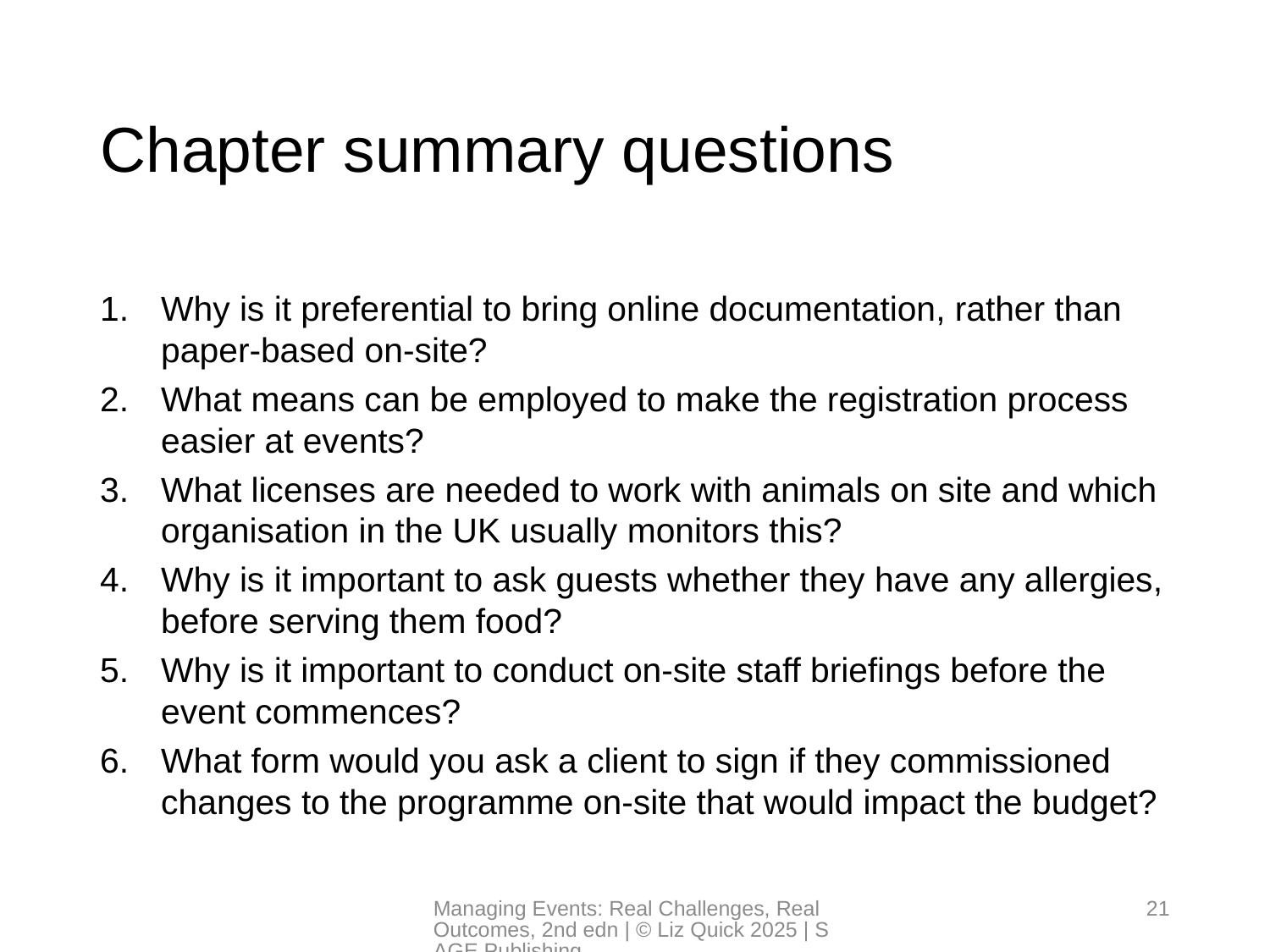

# Chapter summary questions
Why is it preferential to bring online documentation, rather than paper-based on-site?
What means can be employed to make the registration process easier at events?
What licenses are needed to work with animals on site and which organisation in the UK usually monitors this?
Why is it important to ask guests whether they have any allergies, before serving them food?
Why is it important to conduct on-site staff briefings before the event commences?
What form would you ask a client to sign if they commissioned changes to the programme on-site that would impact the budget?
Managing Events: Real Challenges, Real Outcomes, 2nd edn | © Liz Quick 2025 | SAGE Publishing
21